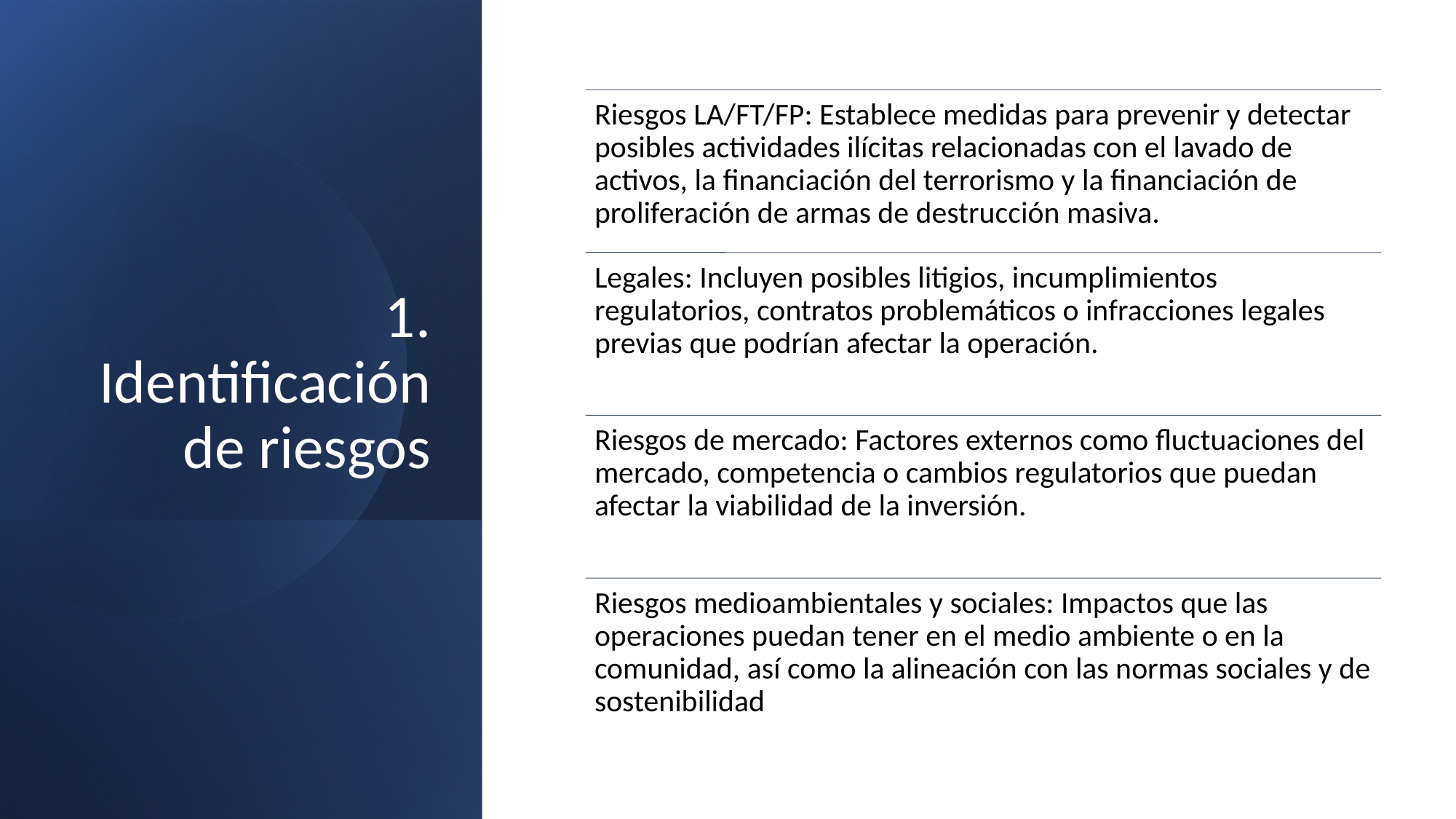

Riesgos LA/FT/FP: Establece medidas para prevenir y detectar posibles actividades ilícitas relacionadas con el lavado de activos, la financiación del terrorismo y la financiación de proliferación de armas de destrucción masiva.
Legales: Incluyen posibles litigios, incumplimientos regulatorios, contratos problemáticos o infracciones legales previas que podrían afectar la operación.
Riesgos de mercado: Factores externos como fluctuaciones del mercado, competencia o cambios regulatorios que puedan afectar la viabilidad de la inversión.
Riesgos medioambientales y sociales: Impactos que las operaciones puedan tener en el medio ambiente o en la comunidad, así como la alineación con las normas sociales y de sostenibilidad

# 1. Identificación de riesgos